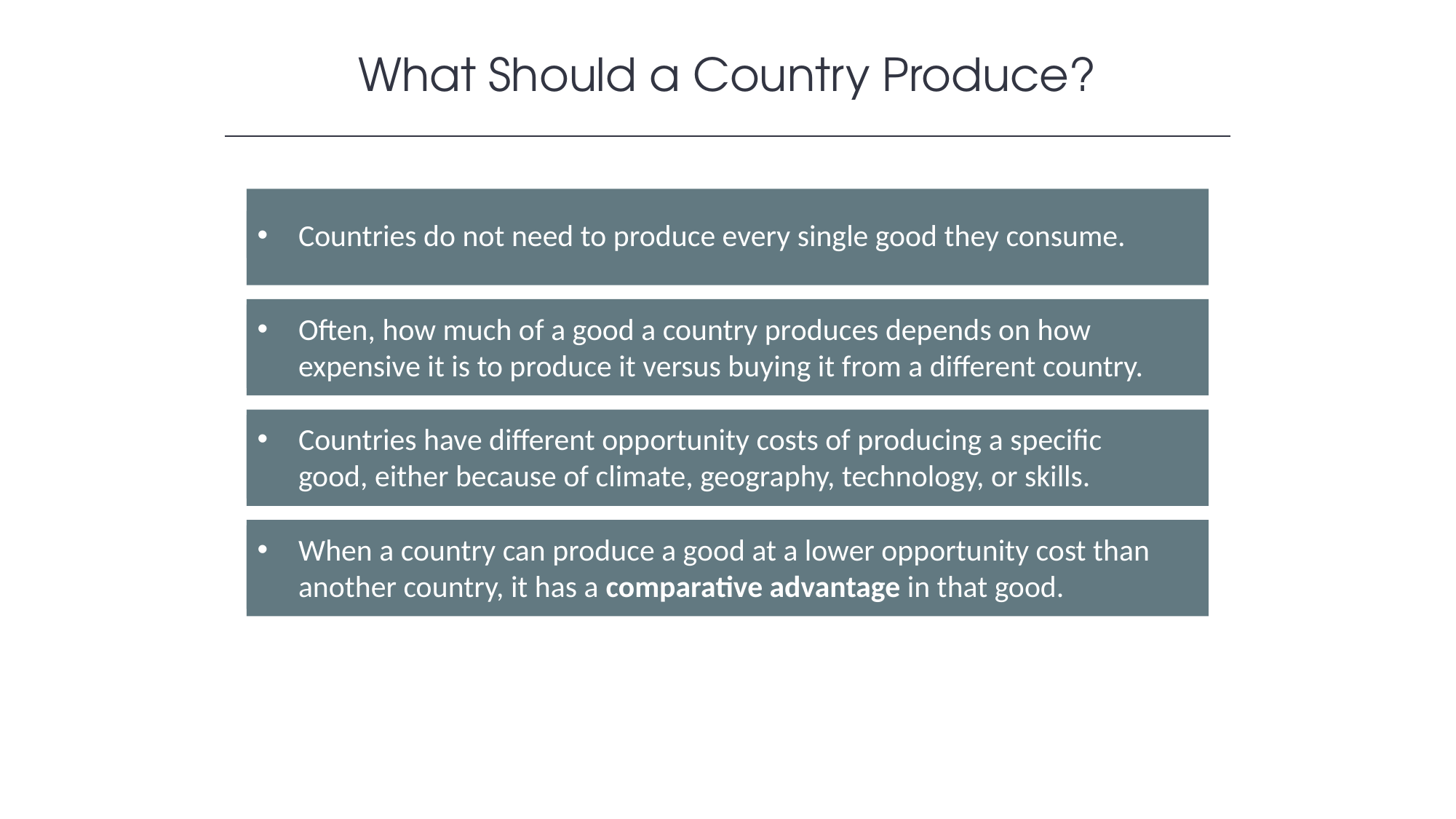

What Should a Country Produce?

Countries do not need to produce every single good they consume.

Often, how much of a good a country produces depends on how expensive it is to produce it versus buying it from a different country.

Countries have different opportunity costs of producing a specific good, either because of climate, geography, technology, or skills.

When a country can produce a good at a lower opportunity cost than another country, it has a comparative advantage in that good.